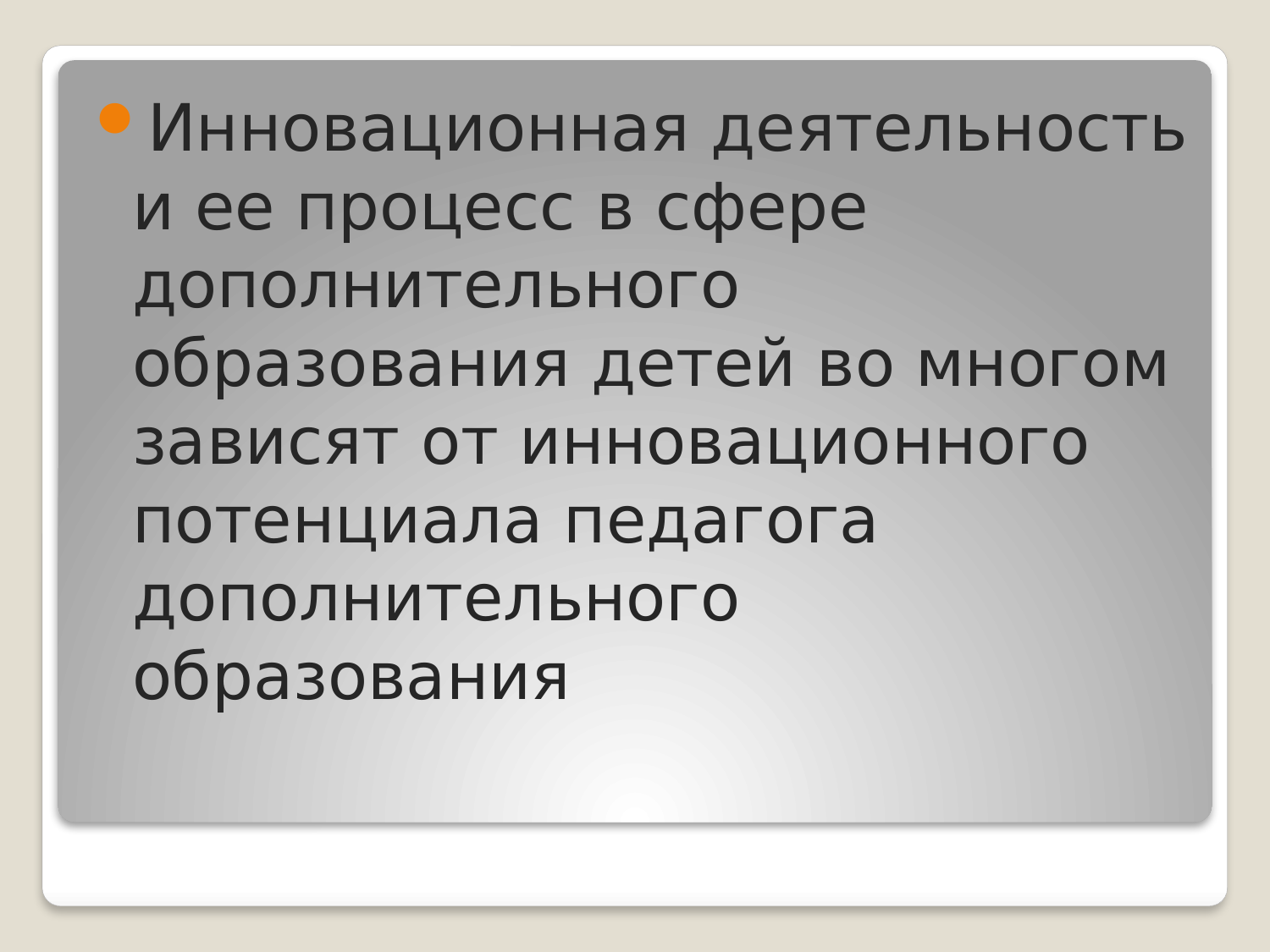

Инновационная деятельность и ее процесс в сфере дополнительного образования детей во многом зависят от инновационного потенциала педагога дополнительного образования
#